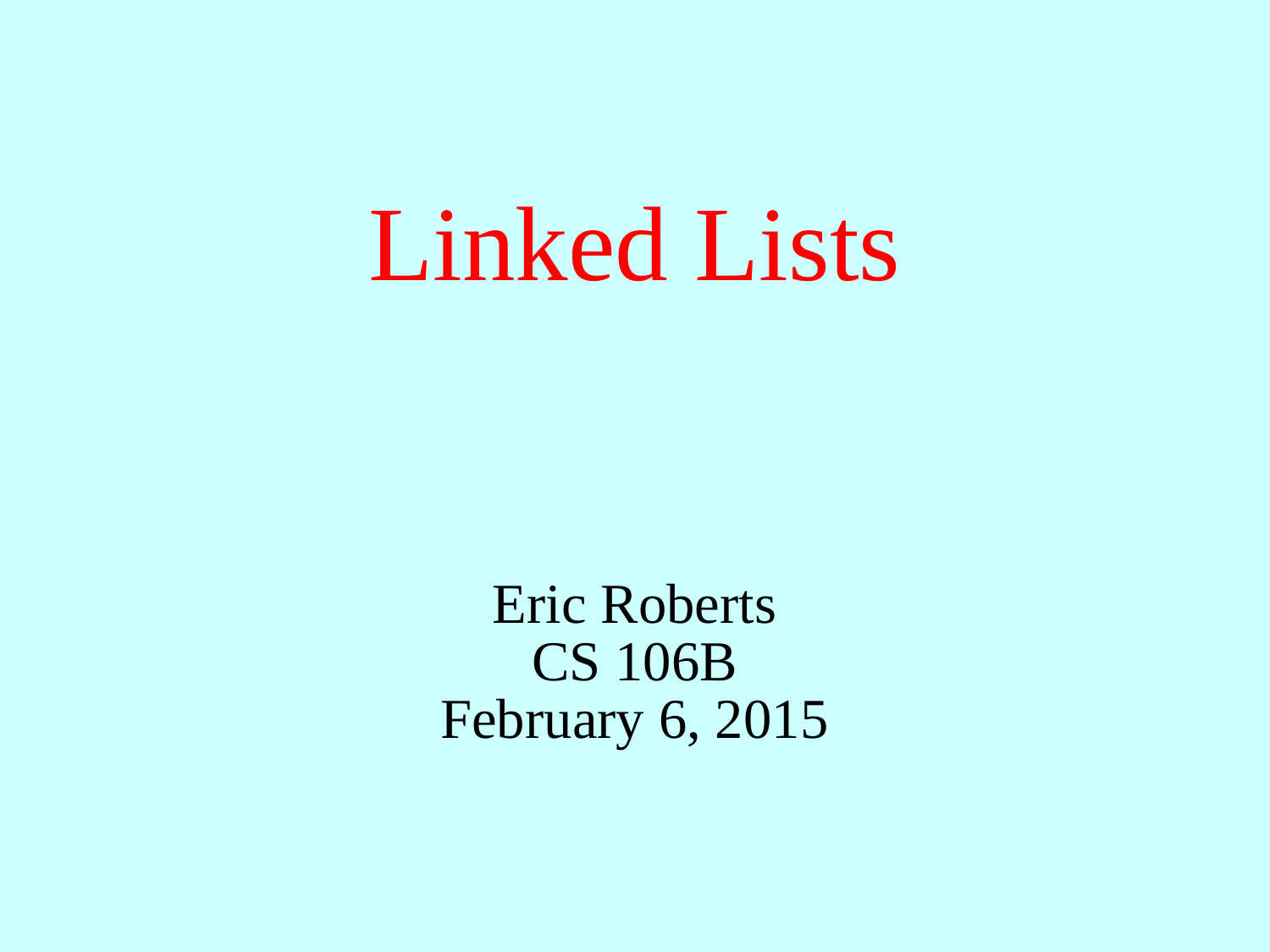

# Linked Lists
Eric Roberts
CS 106B
February 6, 2015